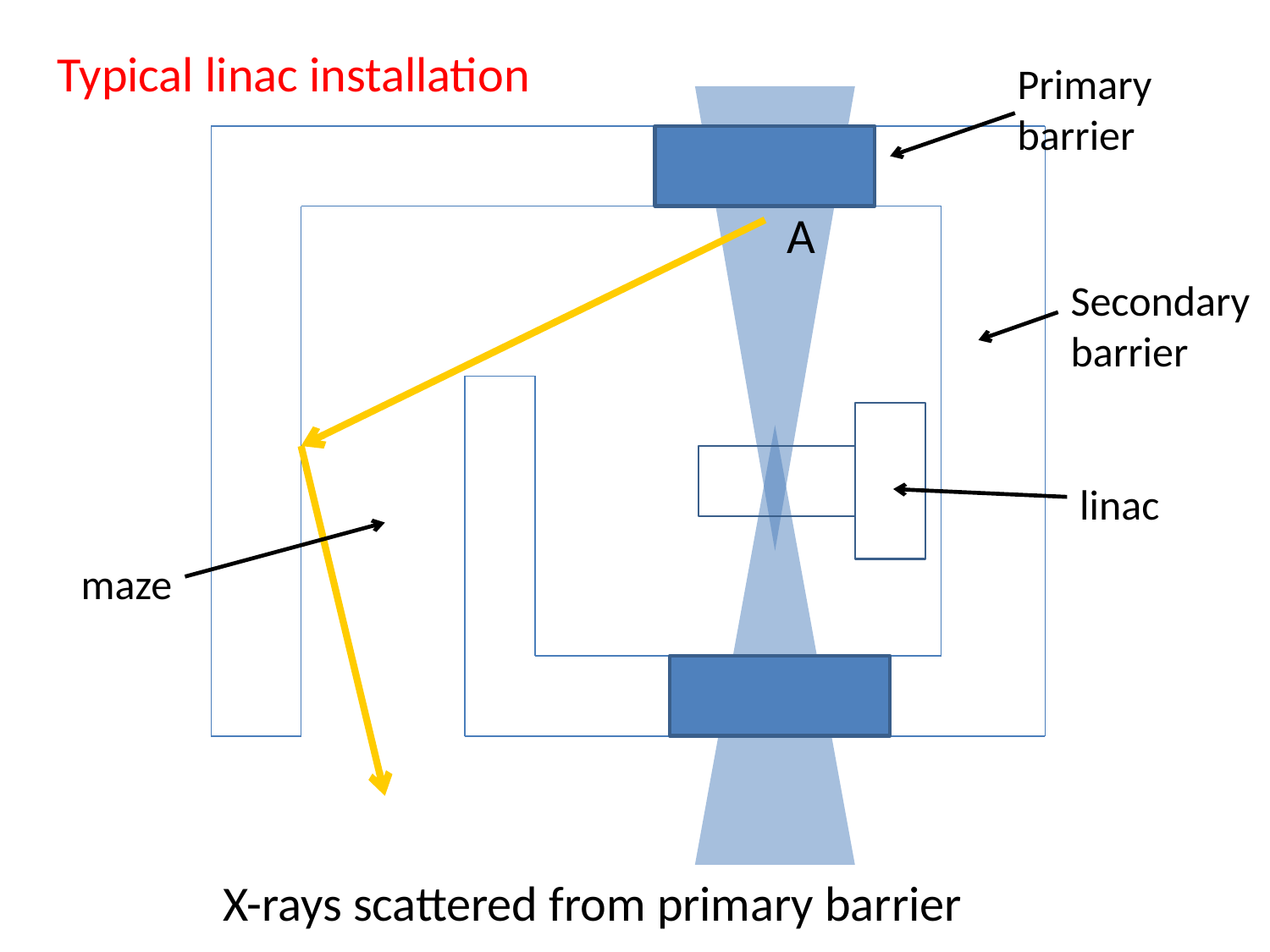

Typical linac installation
Primary barrier

A
Secondary barrier

linac
maze

X-rays scattered from primary barrier